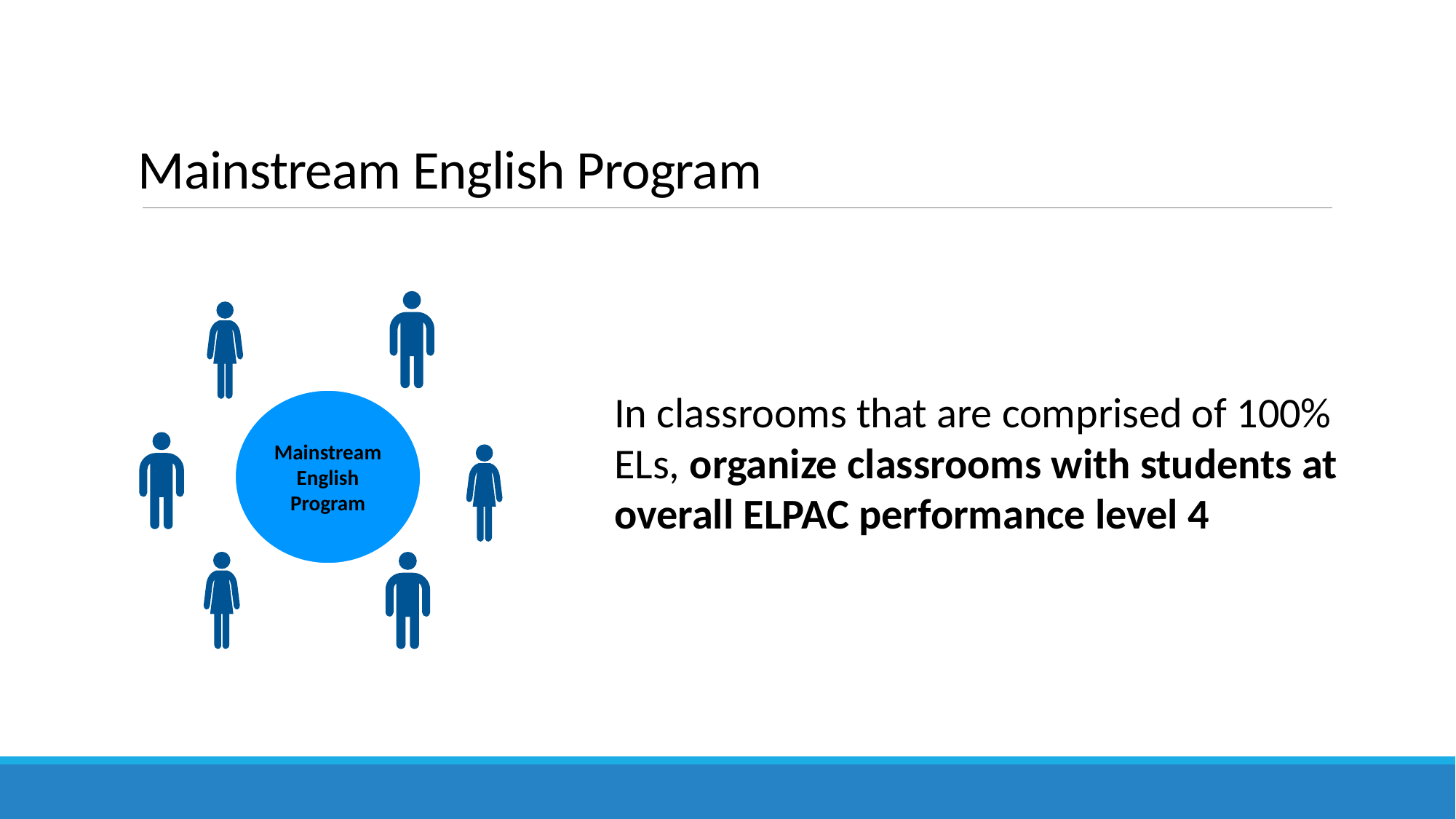

TEAMWORK
# Mainstream English Program

In classrooms that are comprised of 100% ELs, organize classrooms with students at overall ELPAC performance level 4
Mainstream English Program